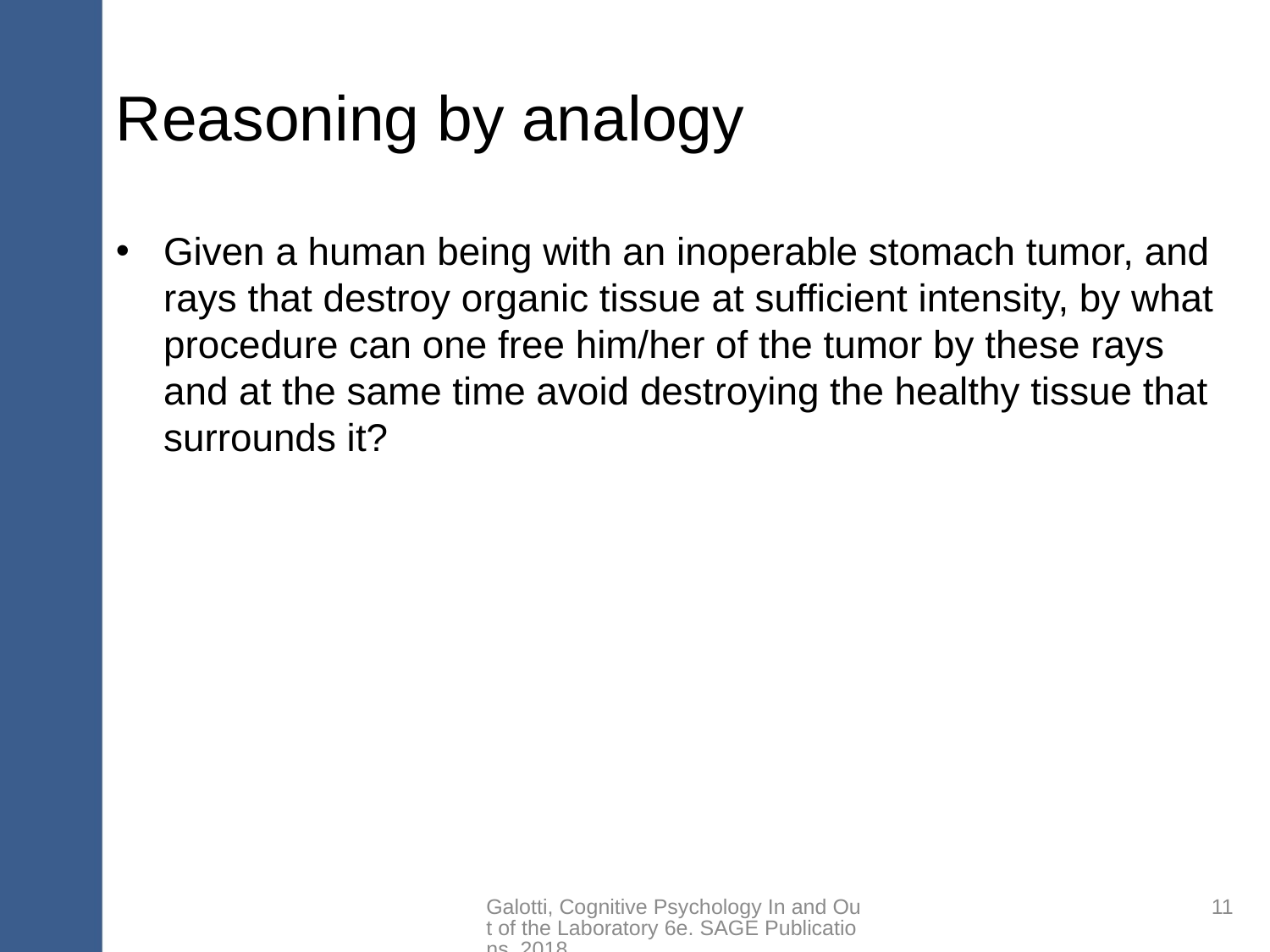

# Reasoning by analogy
Given a human being with an inoperable stomach tumor, and rays that destroy organic tissue at sufficient intensity, by what procedure can one free him/her of the tumor by these rays and at the same time avoid destroying the healthy tissue that surrounds it?
Galotti, Cognitive Psychology In and Out of the Laboratory 6e. SAGE Publications, 2018.
11